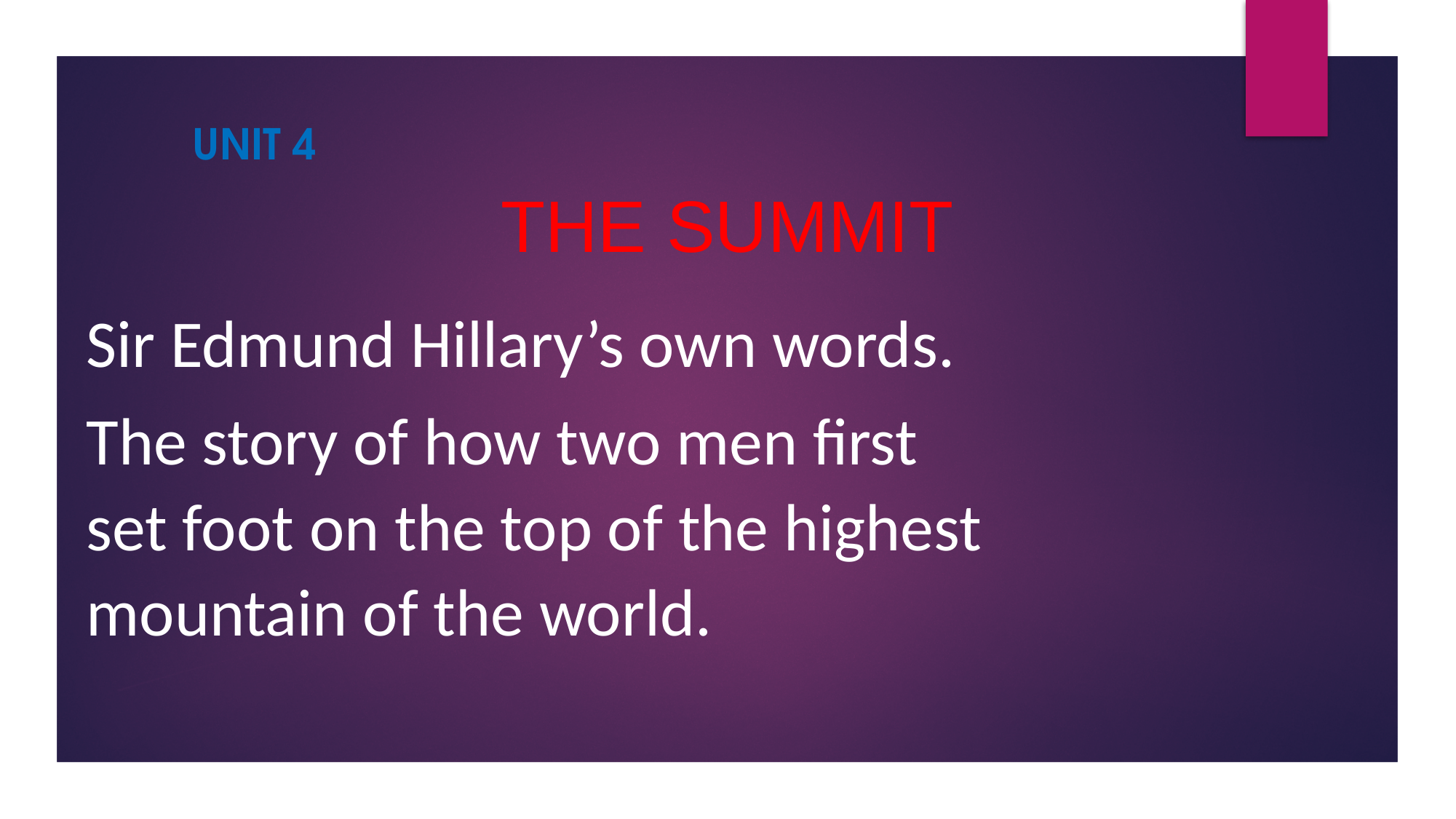

# UNIT 4
THE SUMMIT
Sir Edmund Hillary’s own words.
The story of how two men first set foot on the top of the highest mountain of the world.